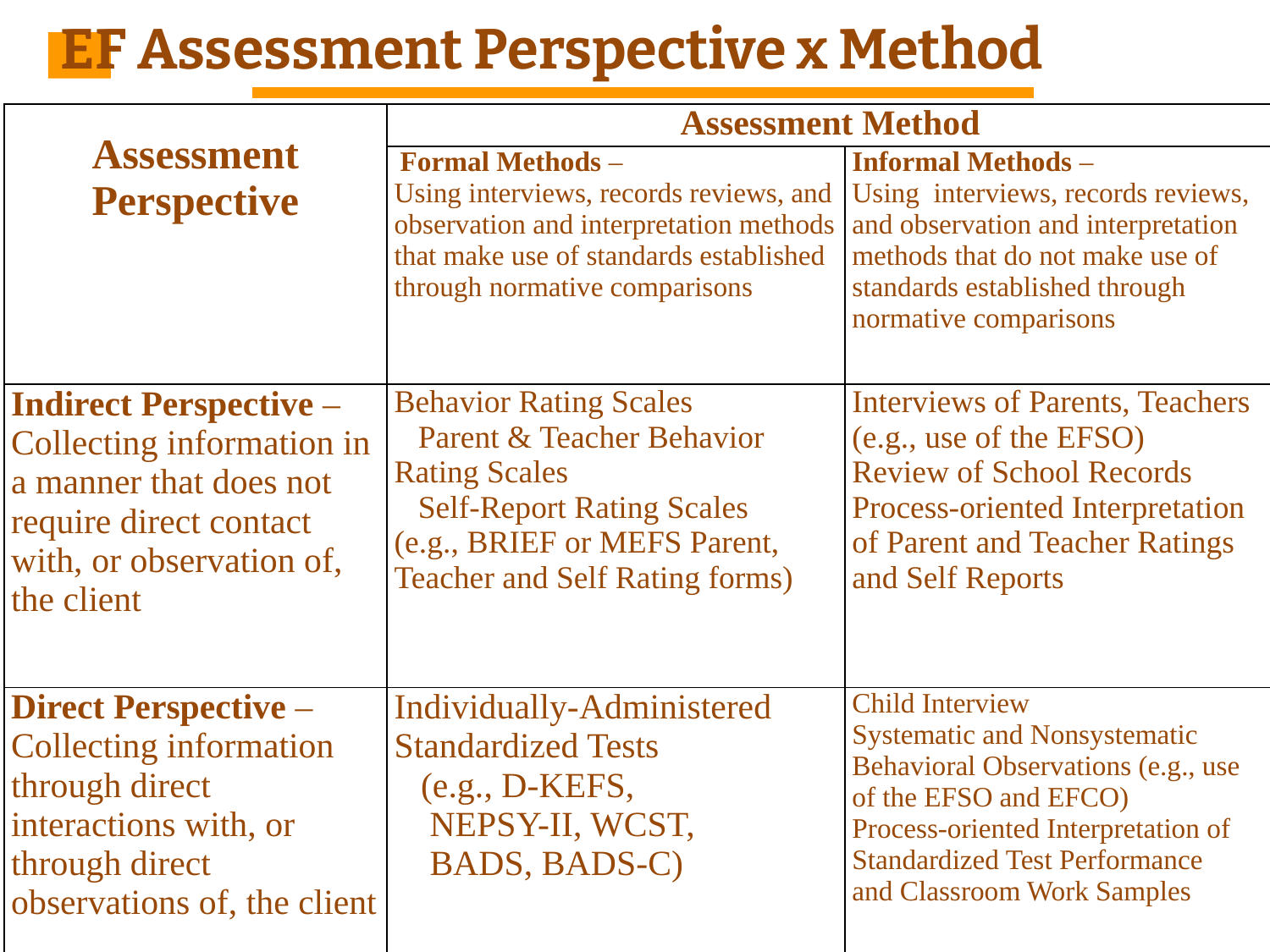

EF Assessment Perspective x Method

| Assessment Perspective | Assessment Method |  |
| --- | --- | --- |
|  | Formal Methods – Using interviews, records reviews, and observation and interpretation methods that make use of standards established through normative comparisons | Informal Methods – Using interviews, records reviews, and observation and interpretation methods that do not make use of standards established through normative comparisons |
| Indirect Perspective – Collecting information in a manner that does not require direct contact with, or observation of, the client | Behavior Rating Scales Parent & Teacher Behavior Rating Scales Self-Report Rating Scales (e.g., BRIEF or MEFS Parent, Teacher and Self Rating forms) | Interviews of Parents, Teachers (e.g., use of the EFSO) Review of School Records Process-oriented Interpretation of Parent and Teacher Ratings and Self Reports |
| Direct Perspective – Collecting information through direct interactions with, or through direct observations of, the client | Individually-Administered Standardized Tests (e.g., D-KEFS, NEPSY-II, WCST, BADS, BADS-C) | Child Interview Systematic and Nonsystematic Behavioral Observations (e.g., use of the EFSO and EFCO) Process-oriented Interpretation of Standardized Test Performance and Classroom Work Samples |